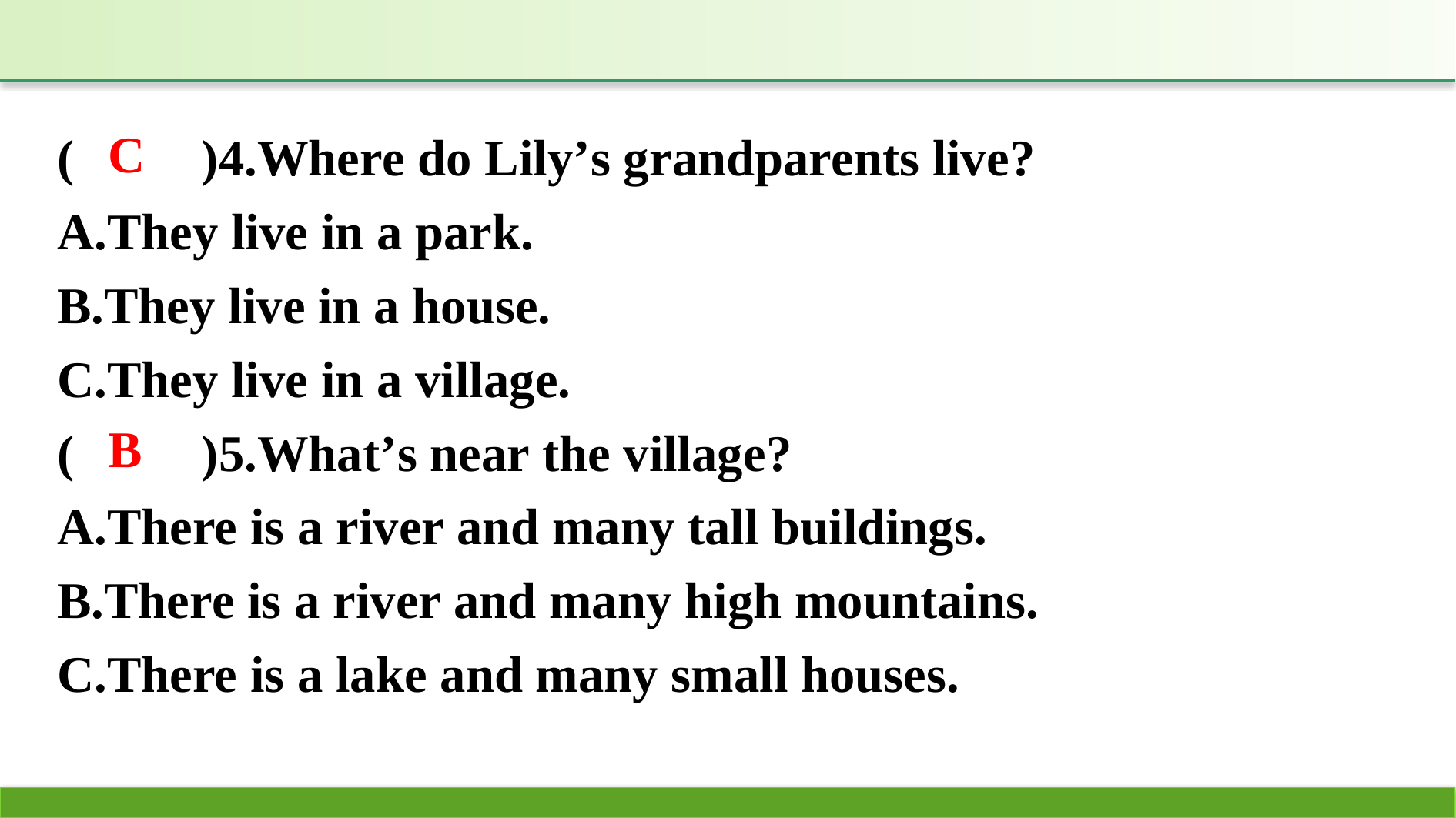

(　　)4.Where do Lily’s grandparents live?
A.They live in a park.
B.They live in a house.
C.They live in a village.
(　　)5.What’s near the village?
A.There is a river and many tall buildings.
B.There is a river and many high mountains.
C.There is a lake and many small houses.
C
B